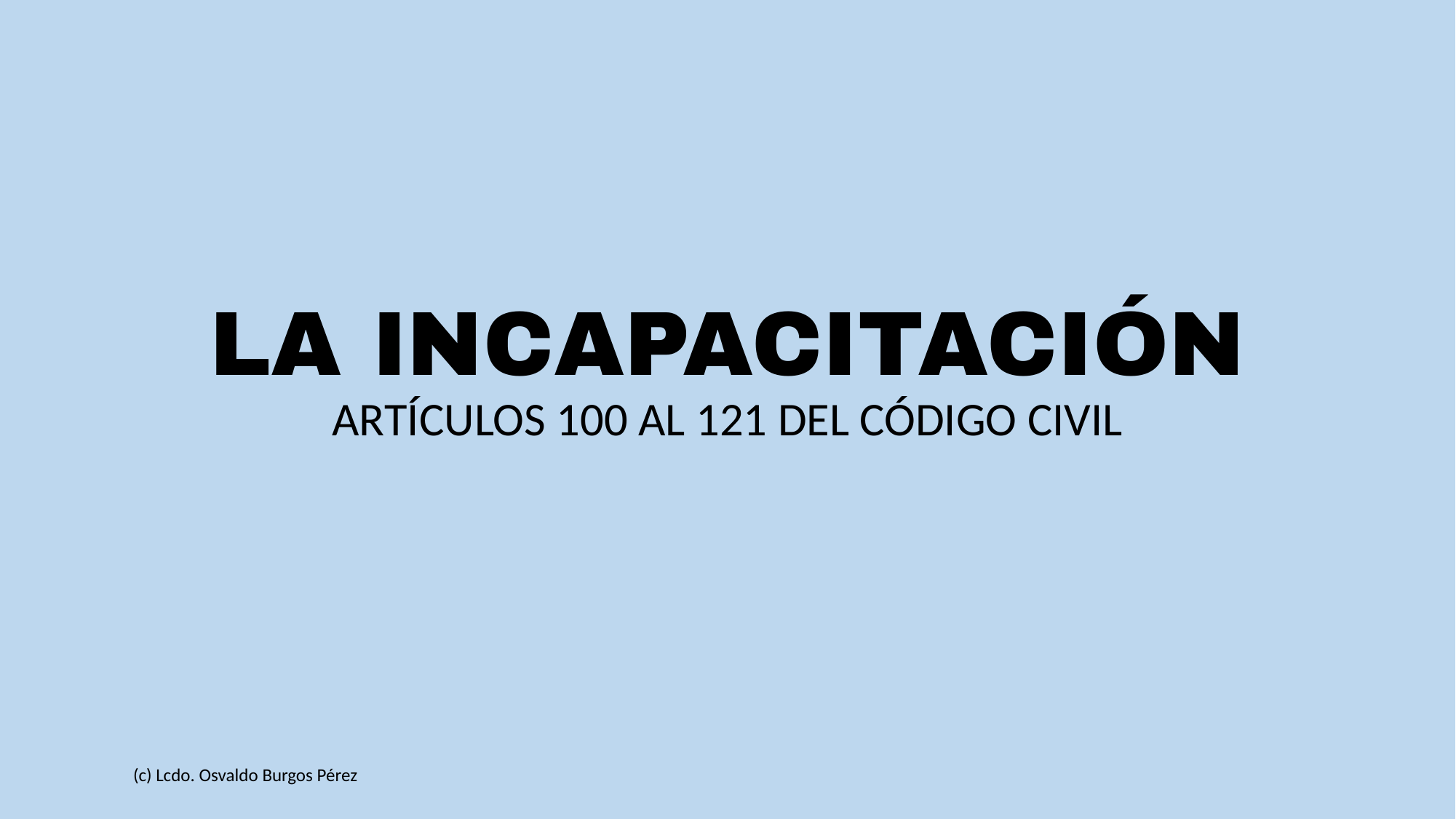

# LA INCAPACITACIÓN ARTÍCULOS 100 AL 121 DEL CÓDIGO CIVIL
(c) Lcdo. Osvaldo Burgos Pérez